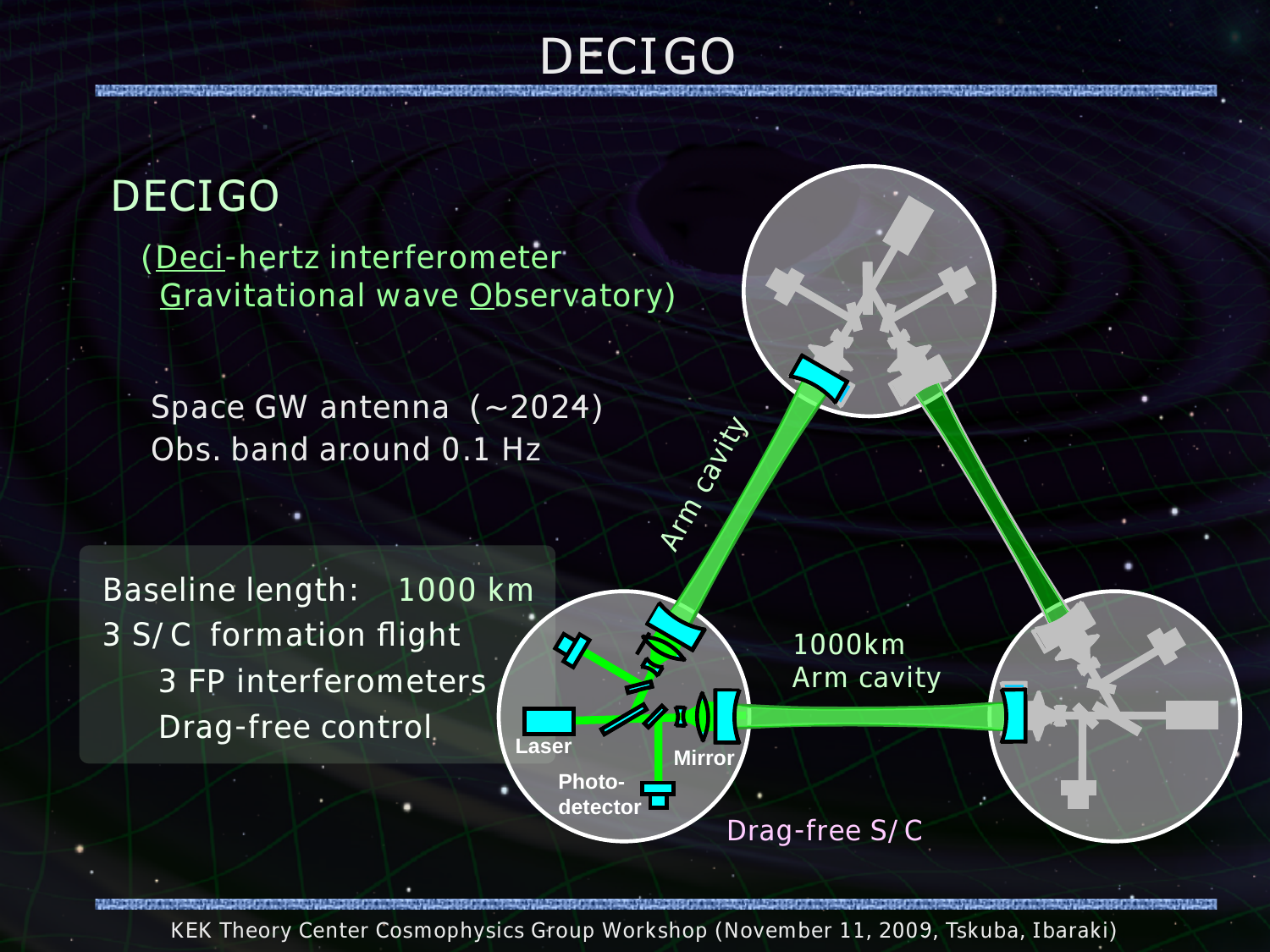

# DECIGO

Arm cavity

1000km
Arm cavity

Laser
Mirror

Photo-
detector

Drag-free S/C
DECIGO
(Deci-hertz interferometer
  Gravitational wave Observatory)
Space GW antenna  (~2024)
Obs. band around 0.1 Hz

Baseline length:    1000 km
3 S/C  formation flight
      3 FP interferometers
      Drag-free control
KEK Theory Center Cosmophysics Group Workshop (November 11, 2009, Tskuba, Ibaraki)